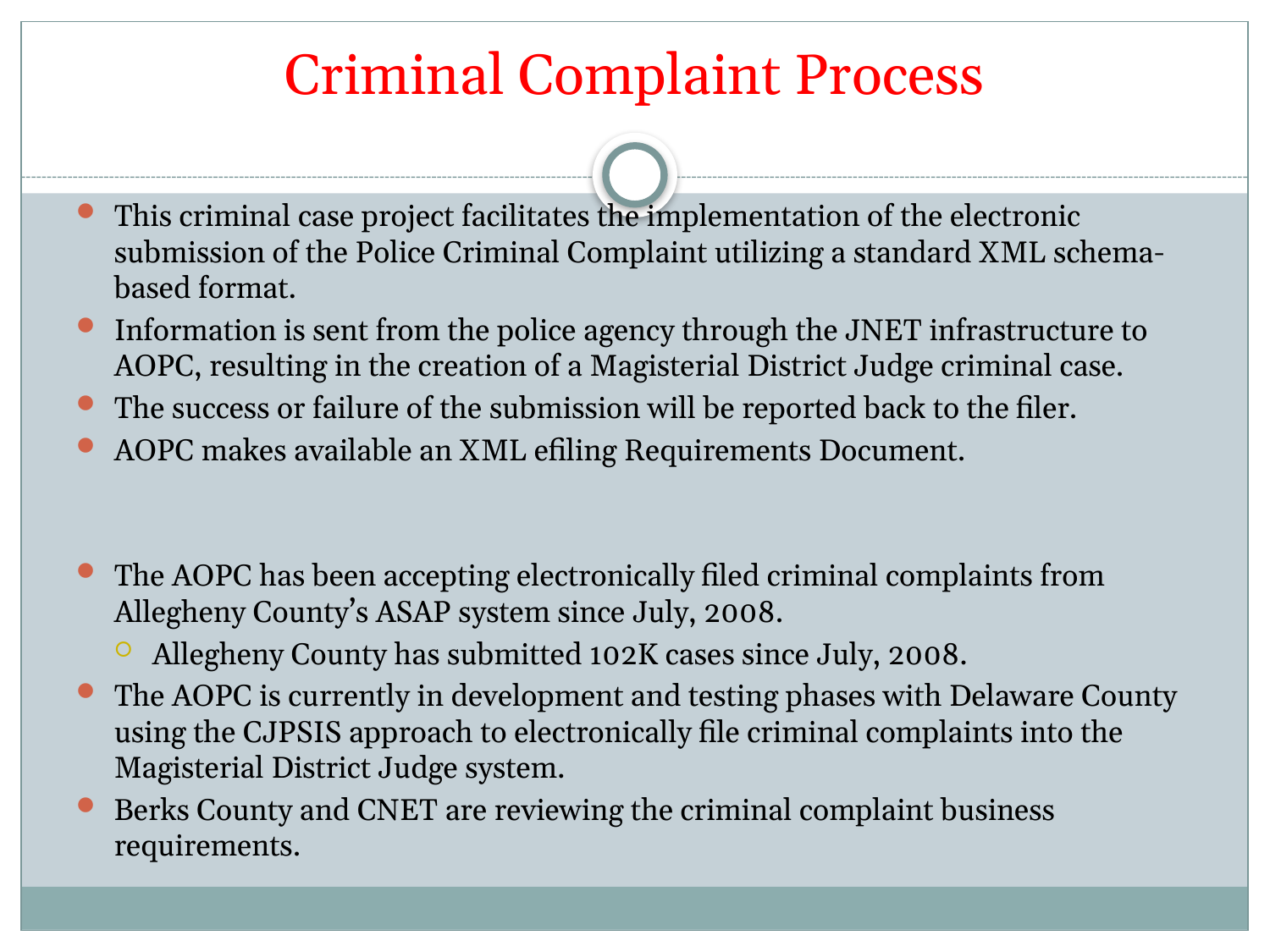

# Criminal Complaint Process
This criminal case project facilitates the implementation of the electronic submission of the Police Criminal Complaint utilizing a standard XML schema-based format.
Information is sent from the police agency through the JNET infrastructure to AOPC, resulting in the creation of a Magisterial District Judge criminal case.
The success or failure of the submission will be reported back to the filer.
AOPC makes available an XML efiling Requirements Document.

The AOPC has been accepting electronically filed criminal complaints from Allegheny County’s ASAP system since July, 2008.
Allegheny County has submitted 102K cases since July, 2008.
The AOPC is currently in development and testing phases with Delaware County using the CJPSIS approach to electronically file criminal complaints into the Magisterial District Judge system.
Berks County and CNET are reviewing the criminal complaint business requirements.